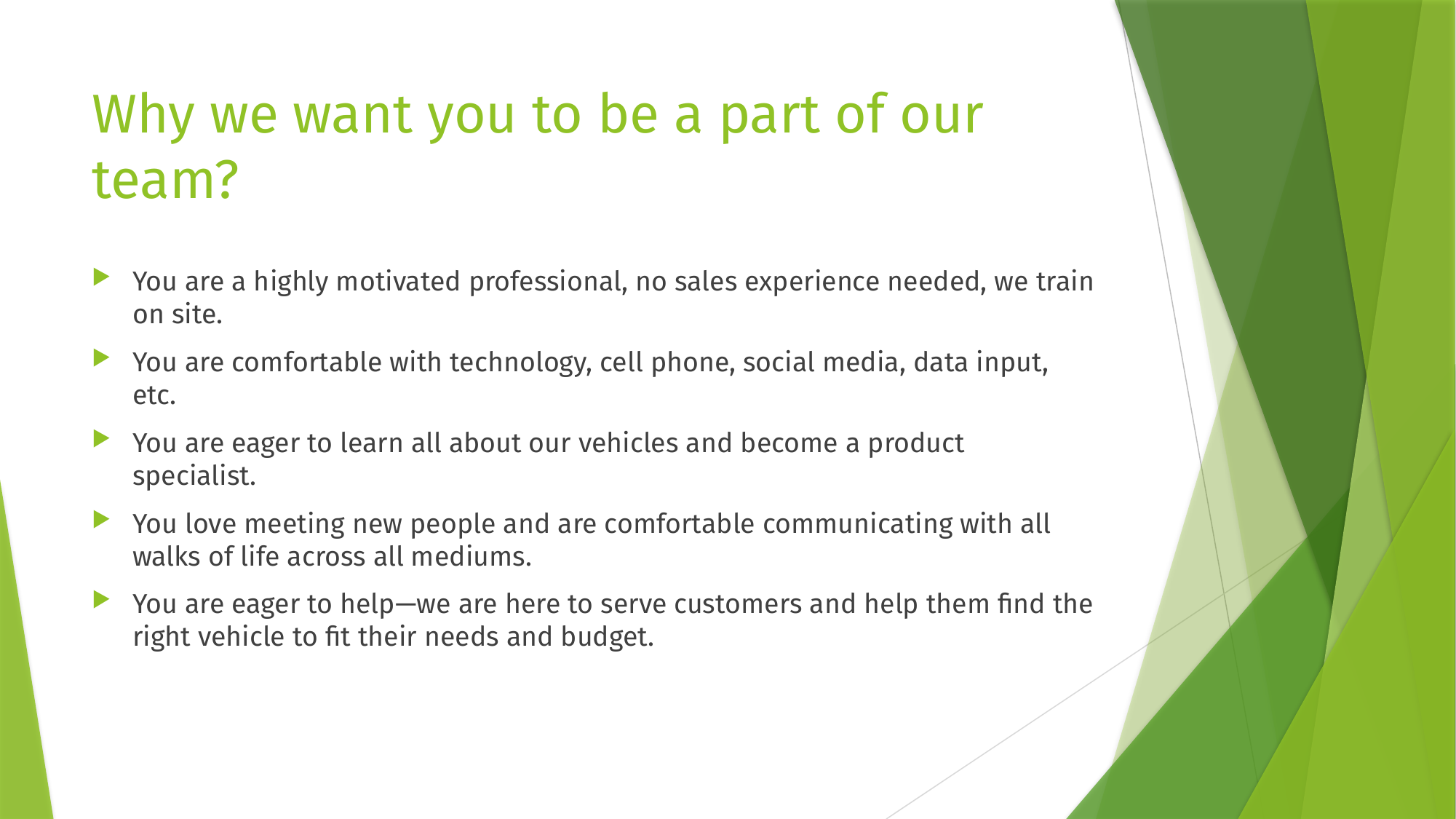

# Why we want you to be a part of our team?
You are a highly motivated professional, no sales experience needed, we train on site.
You are comfortable with technology, cell phone, social media, data input, etc.
You are eager to learn all about our vehicles and become a product specialist.
You love meeting new people and are comfortable communicating with all walks of life across all mediums.
You are eager to help—we are here to serve customers and help them find the right vehicle to fit their needs and budget.